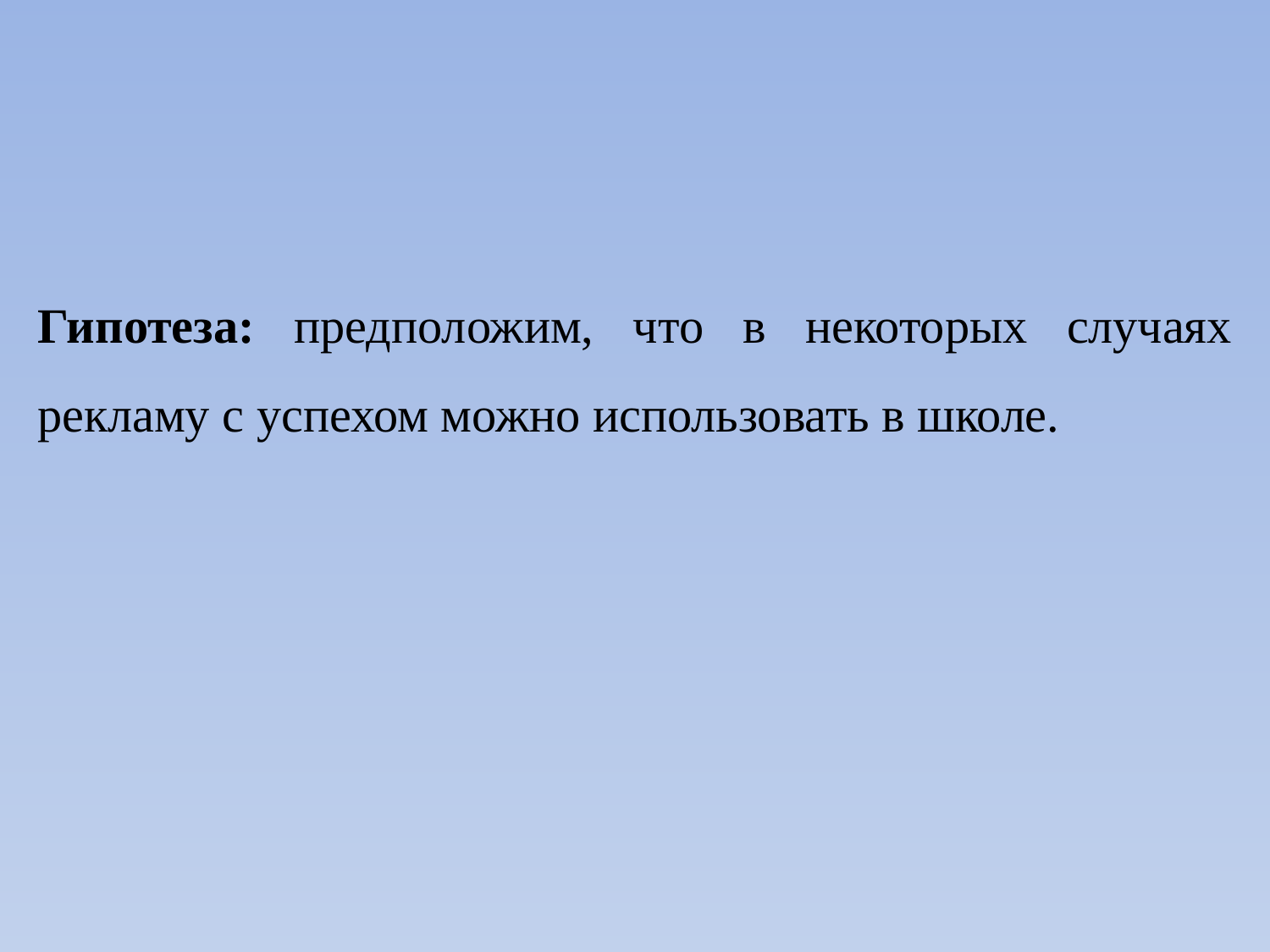

Гипотеза: предположим, что в некоторых случаях рекламу с успехом можно использовать в школе.